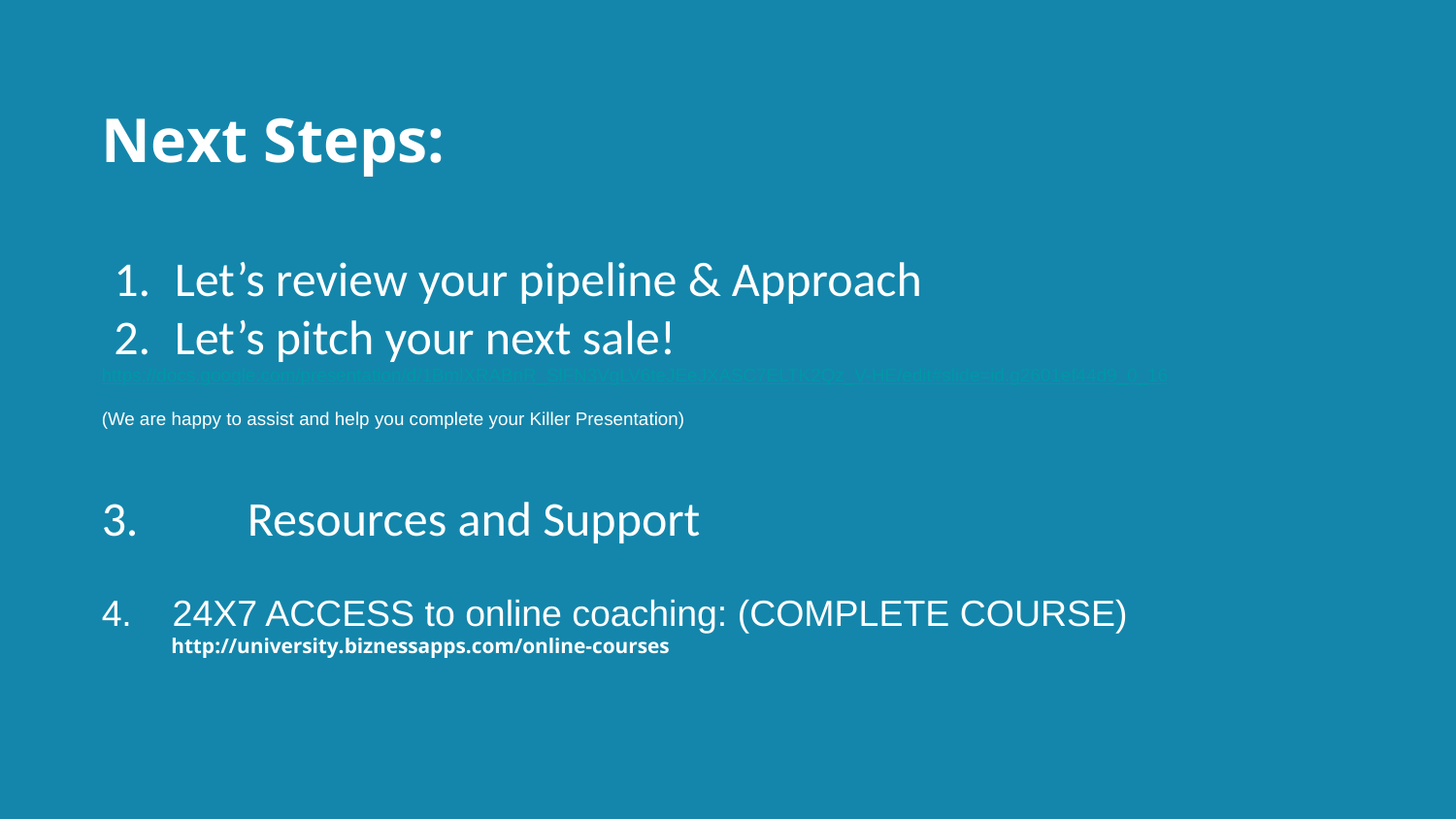

Next Steps:

Let’s review your pipeline & Approach
Let’s pitch your next sale!
https://docs.google.com/presentation/d/1BmlXRABnR_SlFN3VgLV6teJEeJXASC7ELTK2Qz_V-HE/edit#slide=id.g2601ef44d9_0_16

(We are happy to assist and help you complete your Killer Presentation)

3. 	Resources and Support

4.    24X7 ACCESS to online coaching: (COMPLETE COURSE)
             http://university.biznessapps.com/online-courses